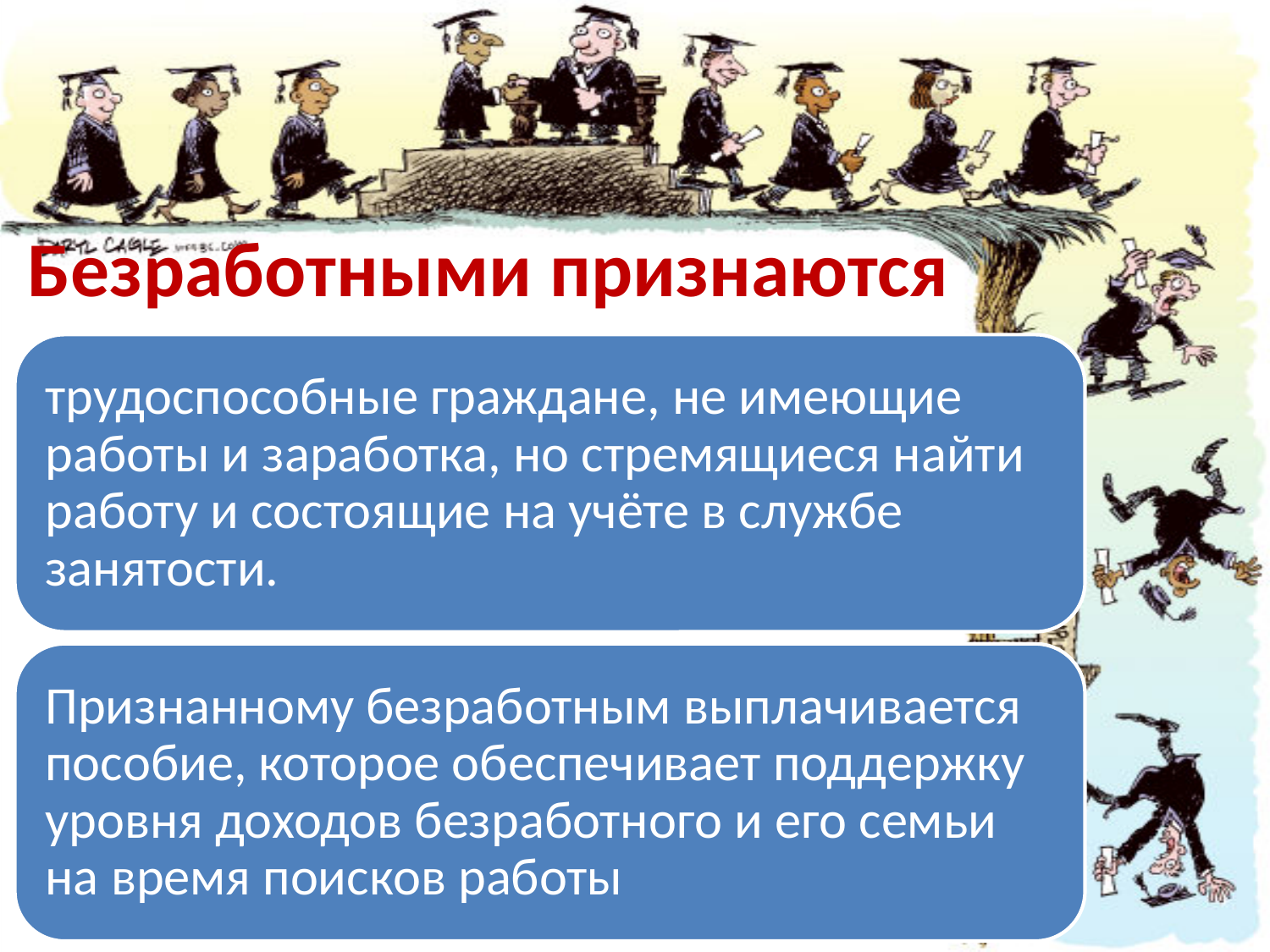

# Безработными признаются
трудоспособные граждане, не имеющие работы и заработка, но стремящиеся найти работу и состоящие на учёте в службе занятости.
Признанному безработным выплачивается пособие, которое обеспечивает поддержку уровня доходов безработного и его семьи на время поисков работы